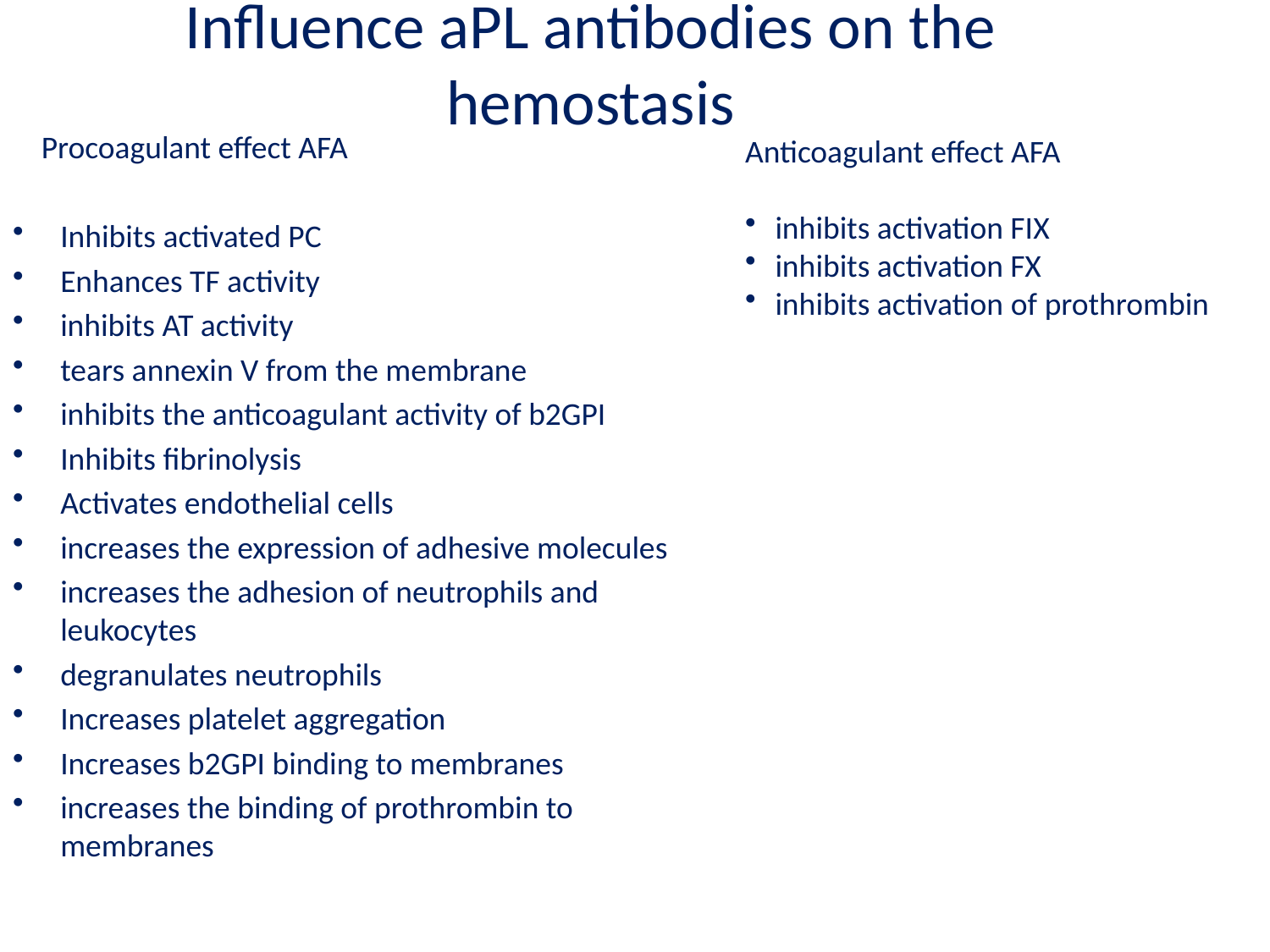

Influence aPL antibodies on the hemostasis
    Procoagulant effect AFA

Inhibits activated PC
Enhances TF activity
inhibits AT activity
tears annexin V from the membrane
inhibits the anticoagulant activity of b2GPI
Inhibits fibrinolysis
Activates endothelial cells
increases the expression of adhesive molecules
increases the adhesion of neutrophils and leukocytes
degranulates neutrophils
Increases platelet aggregation
Increases b2GPI binding to membranes
increases the binding of prothrombin to membranes

Anticoagulant effect AFA

inhibits activation FIX
inhibits activation FX
inhibits activation of prothrombin